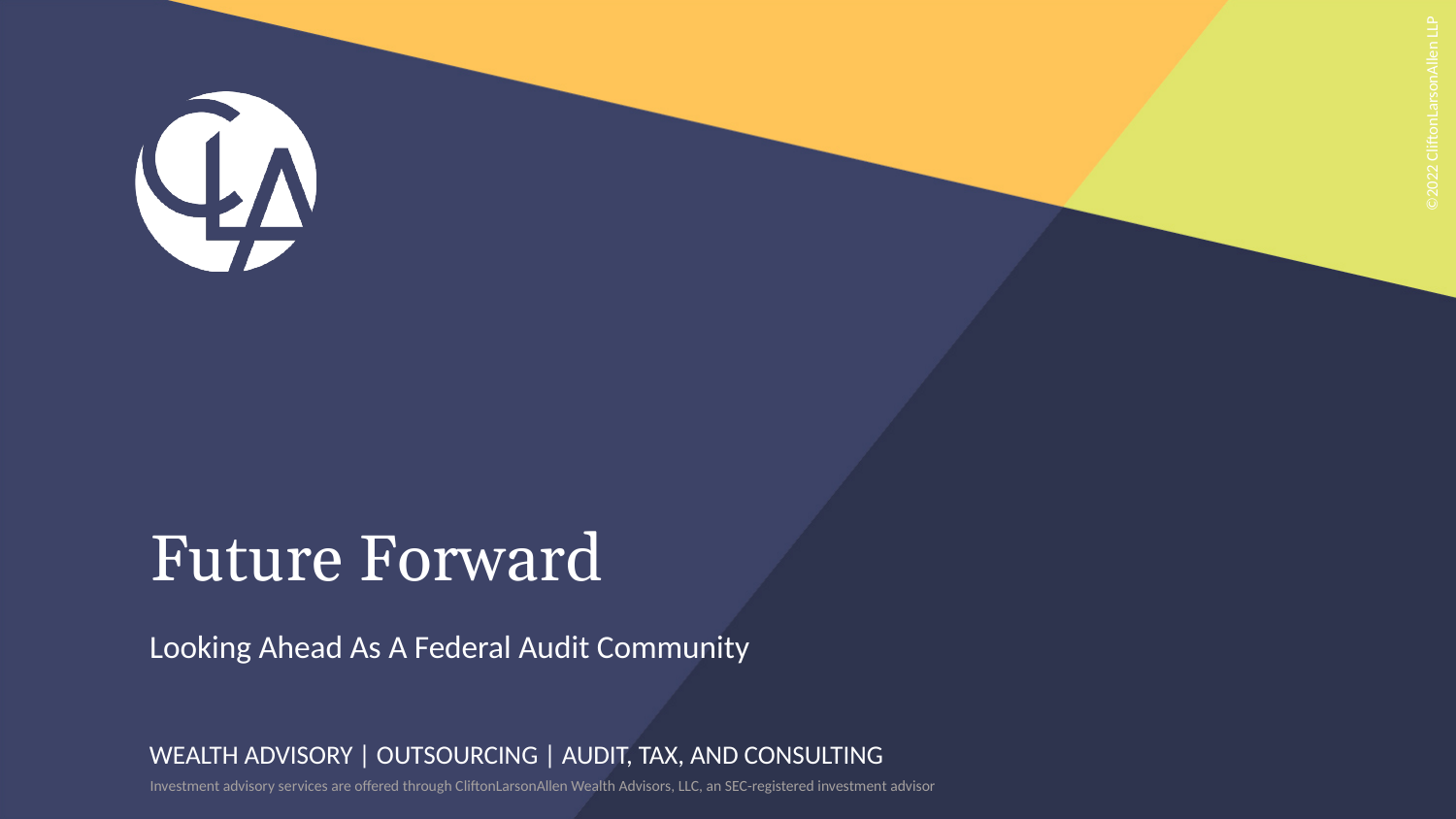

# Future Forward
Looking Ahead As A Federal Audit Community